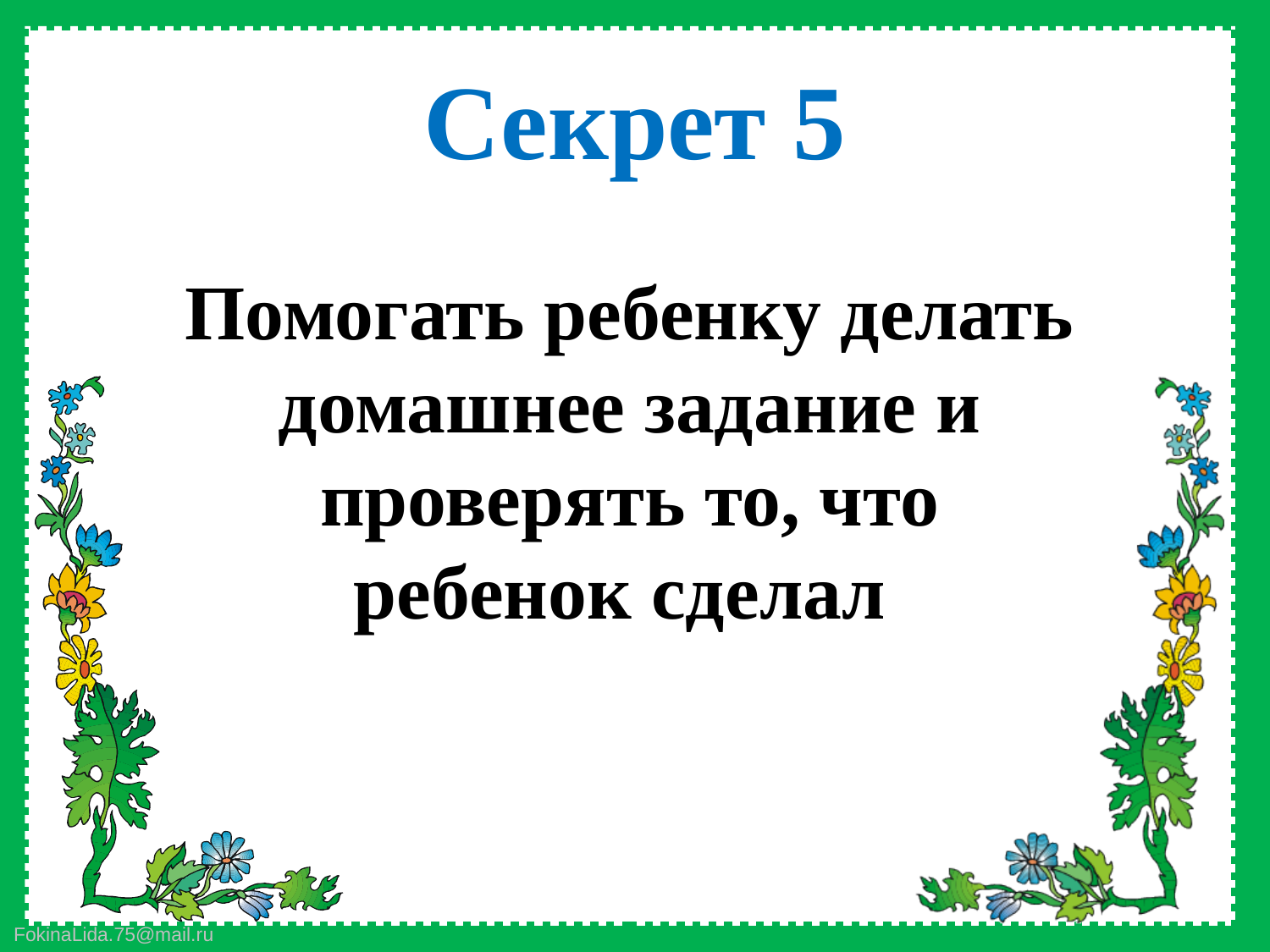

# Секрет 5
Помогать ребенку делать домашнее задание и проверять то, что ребенок сделал